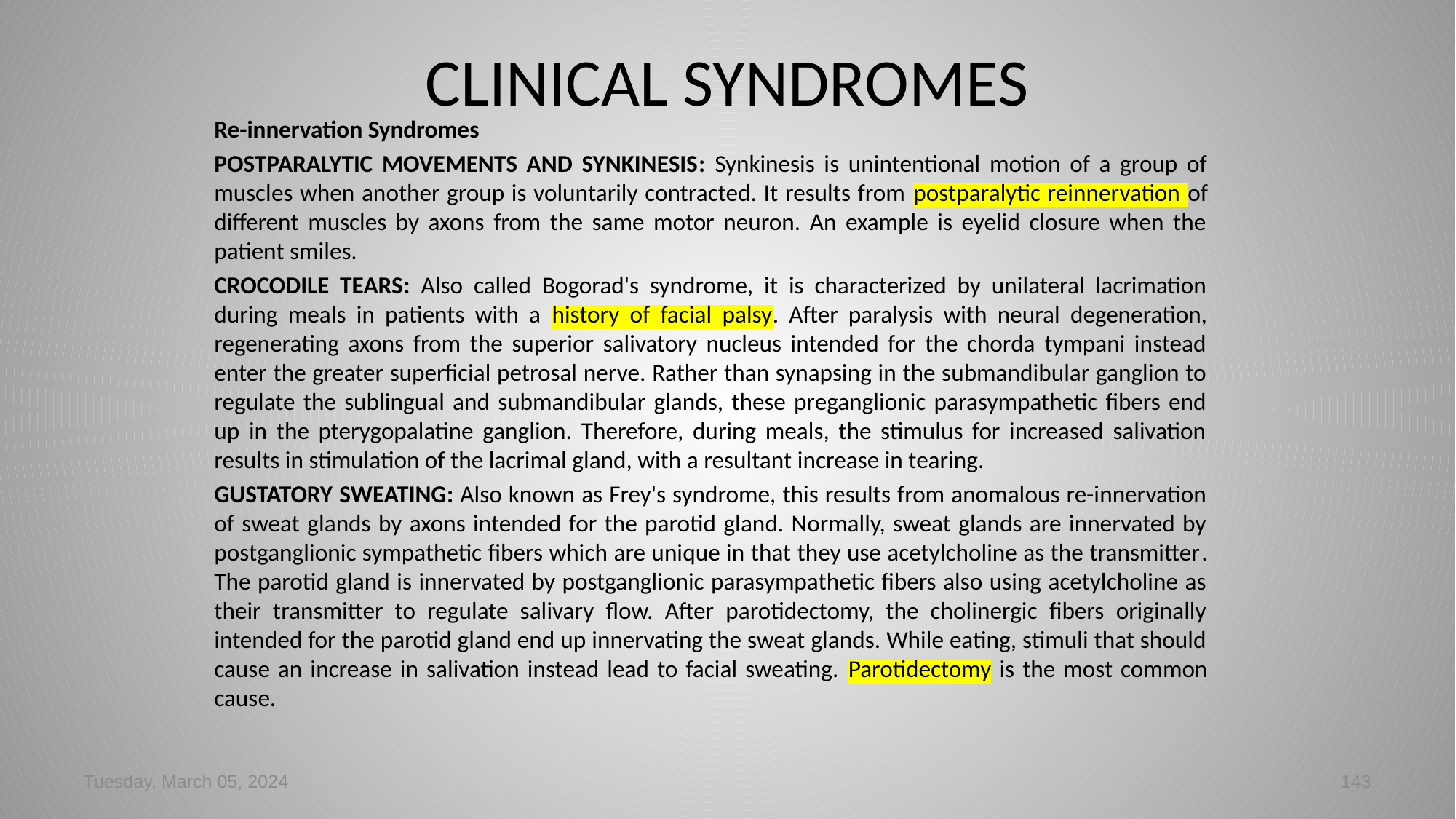

# CLINICAL SYNDROMES
Re-innervation Syndromes
POSTPARALYTIC MOVEMENTS AND SYNKINESIS: Synkinesis is unintentional motion of a group of muscles when another group is voluntarily contracted. It results from postparalytic reinnervation of different muscles by axons from the same motor neuron. An example is eyelid closure when the patient smiles.
CROCODILE TEARS: Also called Bogorad's syndrome, it is characterized by unilateral lacrimation during meals in patients with a history of facial palsy. After paralysis with neural degeneration, regenerating axons from the superior salivatory nucleus intended for the chorda tympani instead enter the greater superficial petrosal nerve. Rather than synapsing in the submandibular ganglion to regulate the sublingual and submandibular glands, these preganglionic parasympathetic fibers end up in the pterygopalatine ganglion. Therefore, during meals, the stimulus for increased salivation results in stimulation of the lacrimal gland, with a resultant increase in tearing.
GUSTATORY SWEATING: Also known as Frey's syndrome, this results from anomalous re-innervation of sweat glands by axons intended for the parotid gland. Normally, sweat glands are innervated by postganglionic sympathetic fibers which are unique in that they use acetylcholine as the transmitter. The parotid gland is innervated by postganglionic parasympathetic fibers also using acetylcholine as their transmitter to regulate salivary flow. After parotidectomy, the cholinergic fibers originally intended for the parotid gland end up innervating the sweat glands. While eating, stimuli that should cause an increase in salivation instead lead to facial sweating. Parotidectomy is the most common cause.

Tuesday, March 05, 2024
143